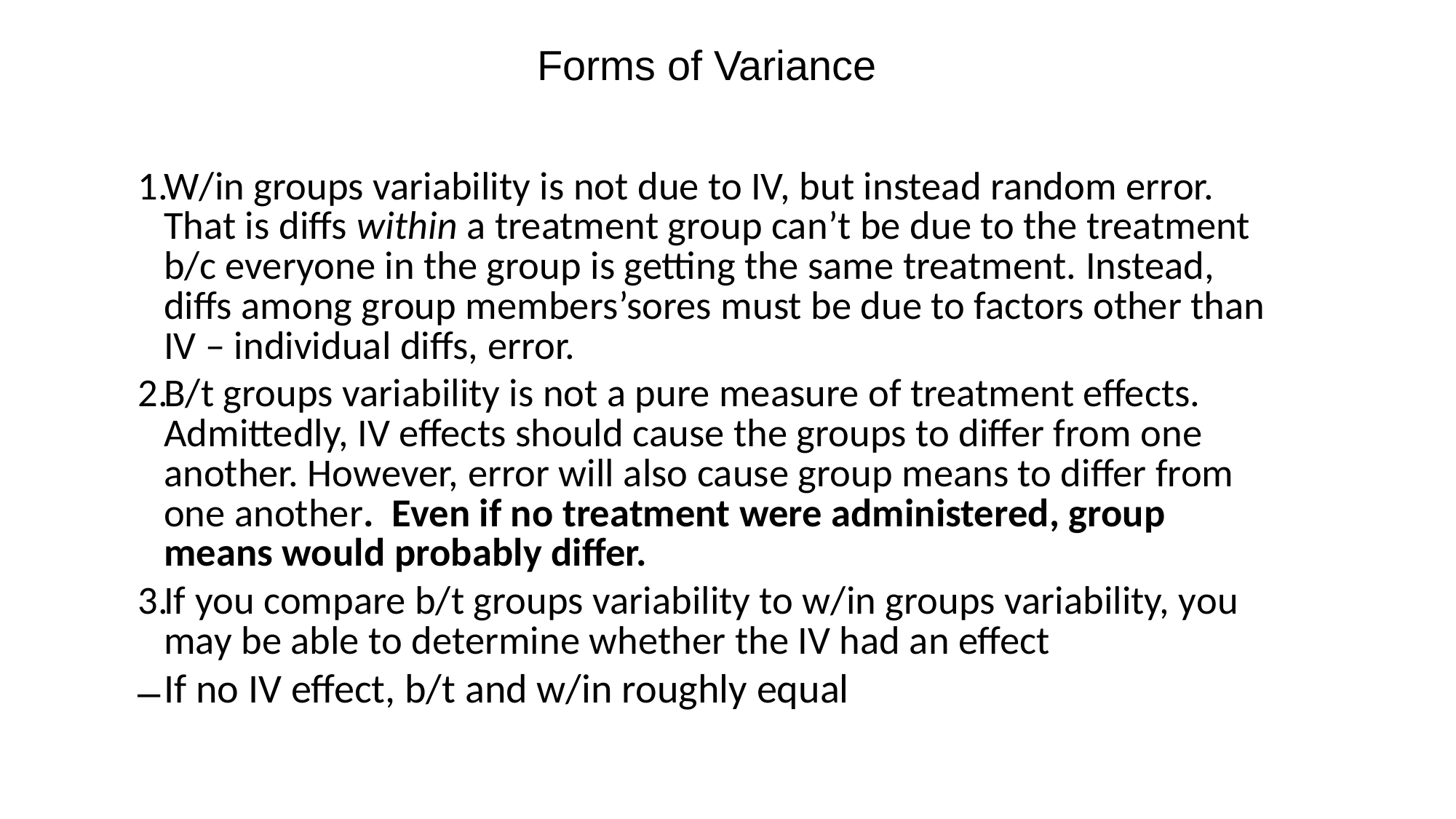

# Forms of Variance
W/in groups variability is not due to IV, but instead random error. That is diffs within a treatment group can’t be due to the treatment b/c everyone in the group is getting the same treatment. Instead, diffs among group members’sores must be due to factors other than IV – individual diffs, error.
B/t groups variability is not a pure measure of treatment effects. Admittedly, IV effects should cause the groups to differ from one another. However, error will also cause group means to differ from one another.  Even if no treatment were administered, group means would probably differ.
If you compare b/t groups variability to w/in groups variability, you may be able to determine whether the IV had an effect
If no IV effect, b/t and w/in roughly equal